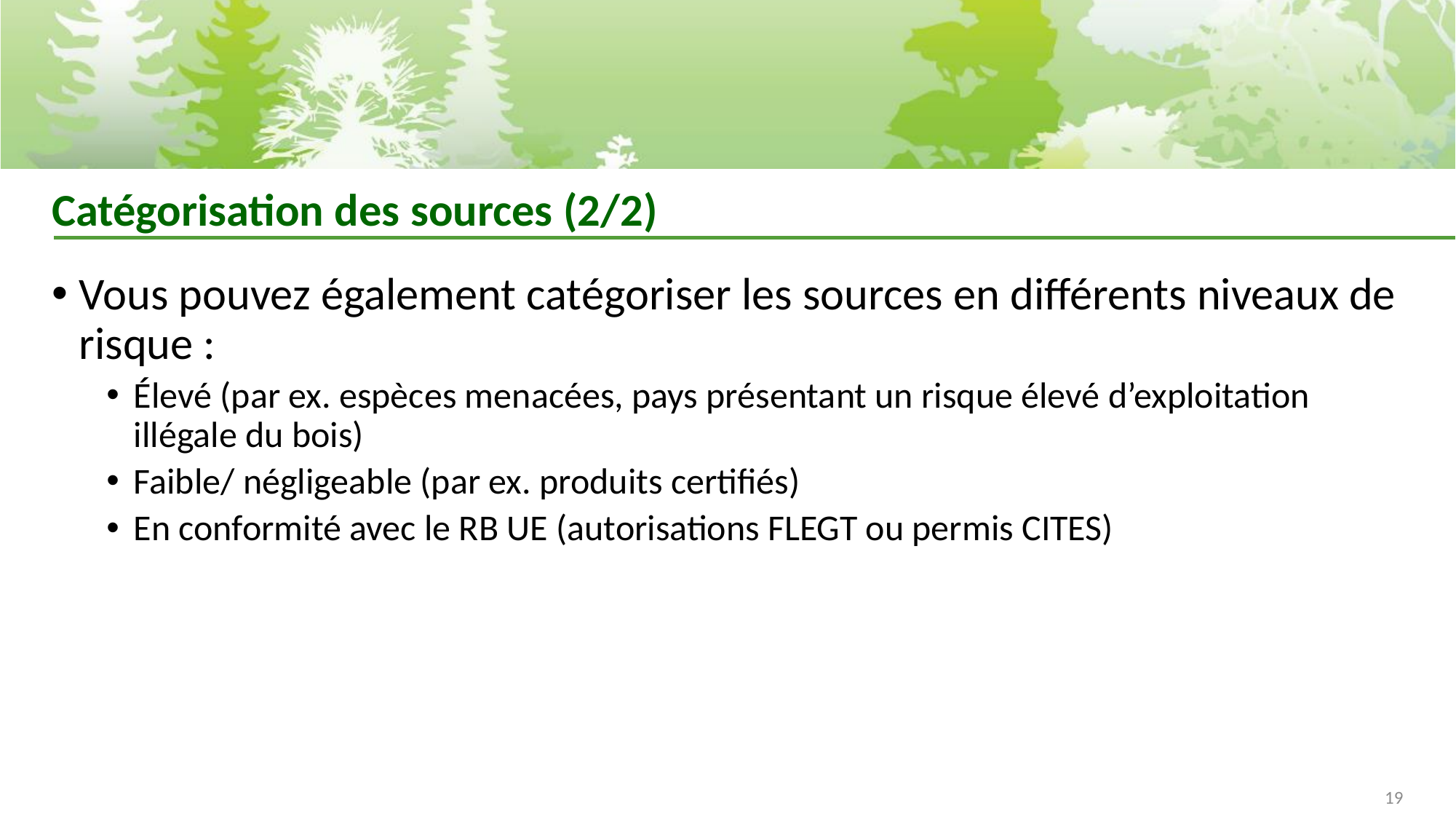

# Catégorisation des sources (2/2)
Vous pouvez également catégoriser les sources en différents niveaux de risque :
Élevé (par ex. espèces menacées, pays présentant un risque élevé d’exploitation illégale du bois)
Faible/ négligeable (par ex. produits certifiés)
En conformité avec le RB UE (autorisations FLEGT ou permis CITES)

19